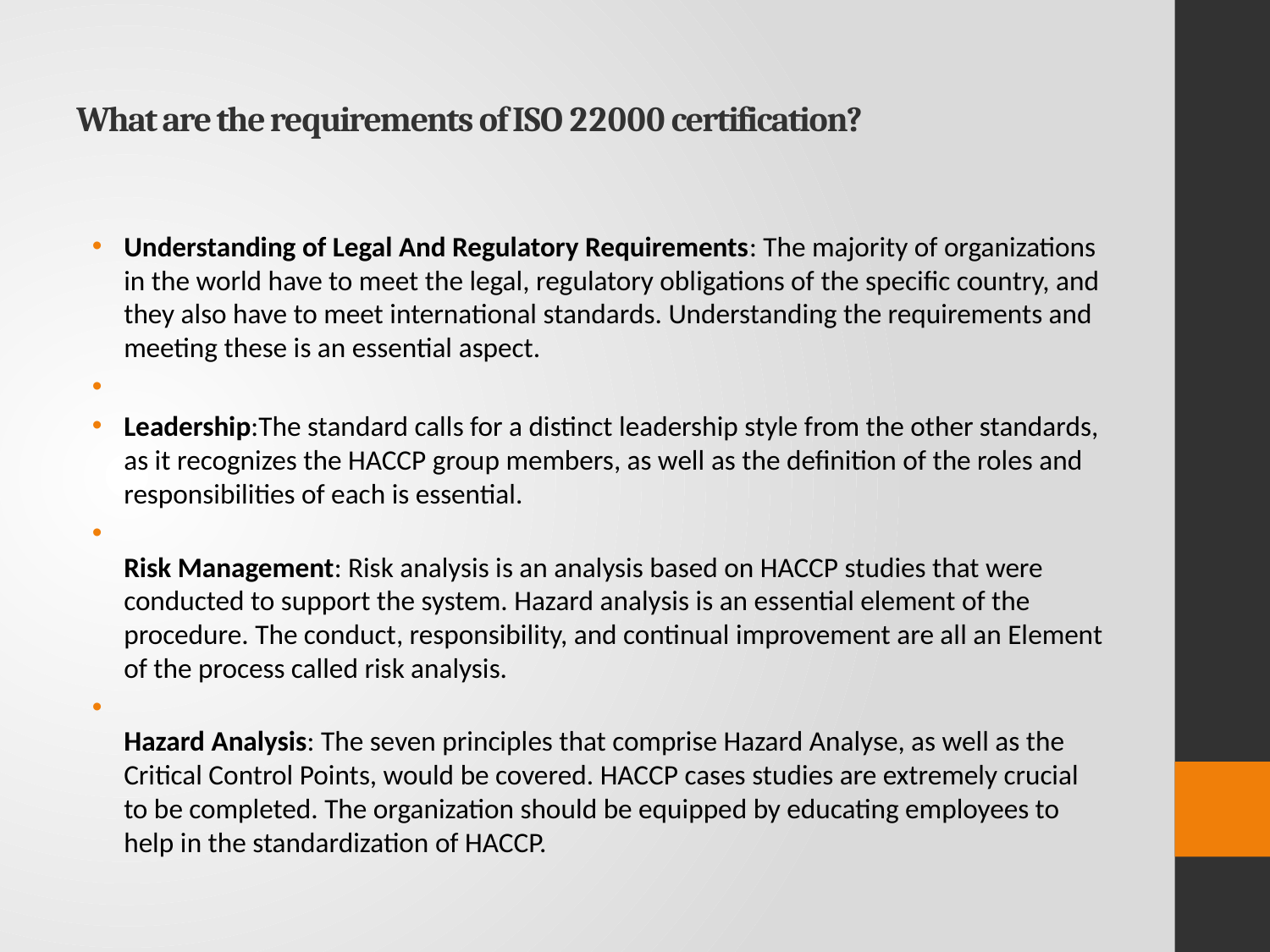

# What are the requirements of ISO 22000 certification?
Understanding of Legal And Regulatory Requirements: The majority of organizations in the world have to meet the legal, regulatory obligations of the specific country, and they also have to meet international standards. Understanding the requirements and meeting these is an essential aspect.

Leadership:The standard calls for a distinct leadership style from the other standards, as it recognizes the HACCP group members, as well as the definition of the roles and responsibilities of each is essential.
Risk Management: Risk analysis is an analysis based on HACCP studies that were conducted to support the system. Hazard analysis is an essential element of the procedure. The conduct, responsibility, and continual improvement are all an Element of the process called risk analysis.
Hazard Analysis: The seven principles that comprise Hazard Analyse, as well as the Critical Control Points, would be covered. HACCP cases studies are extremely crucial to be completed. The organization should be equipped by educating employees to help in the standardization of HACCP.